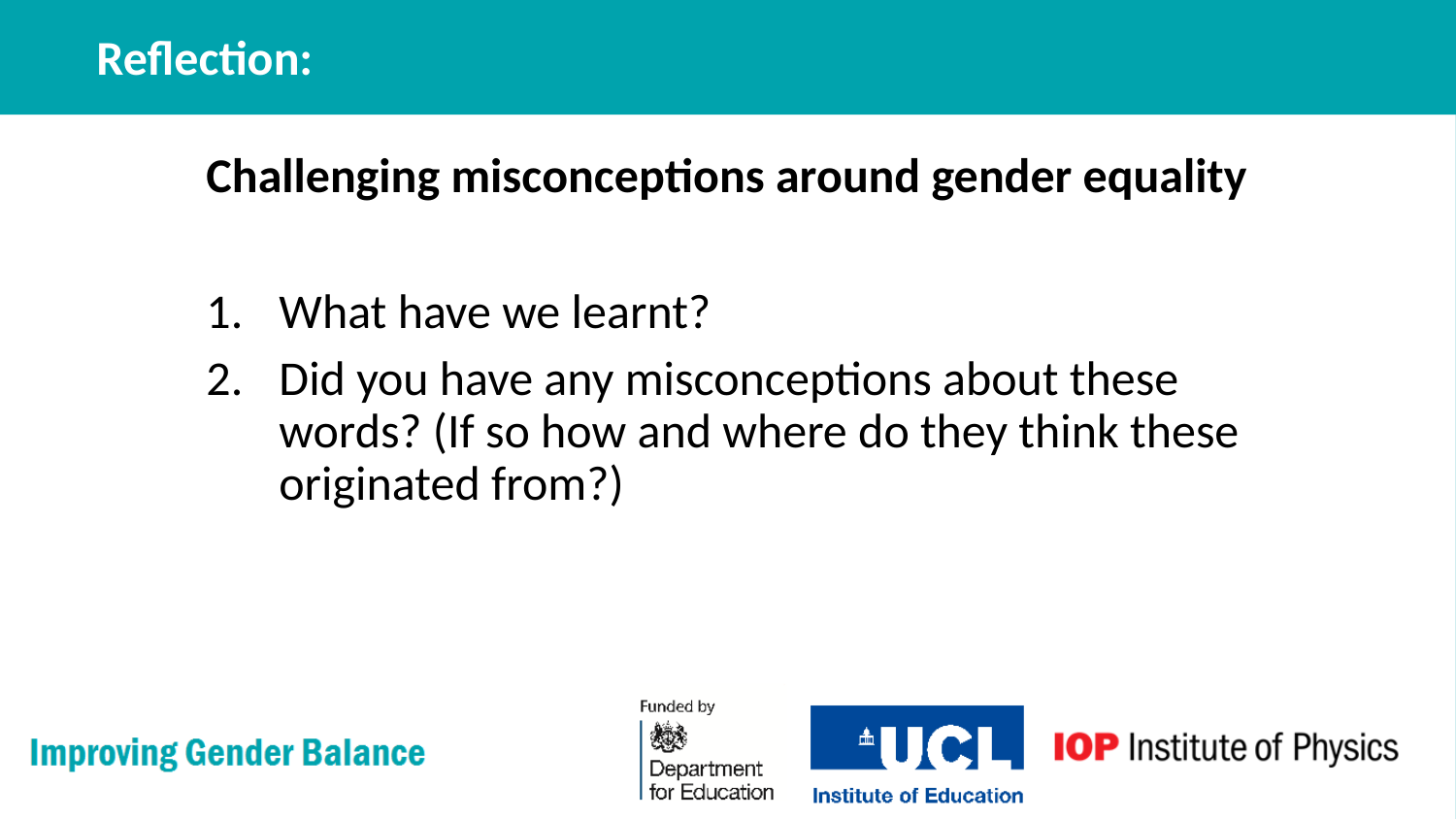

# Reflection:
Challenging misconceptions around gender equality

What have we learnt?
Did you have any misconceptions about these words? (If so how and where do they think these originated from?)